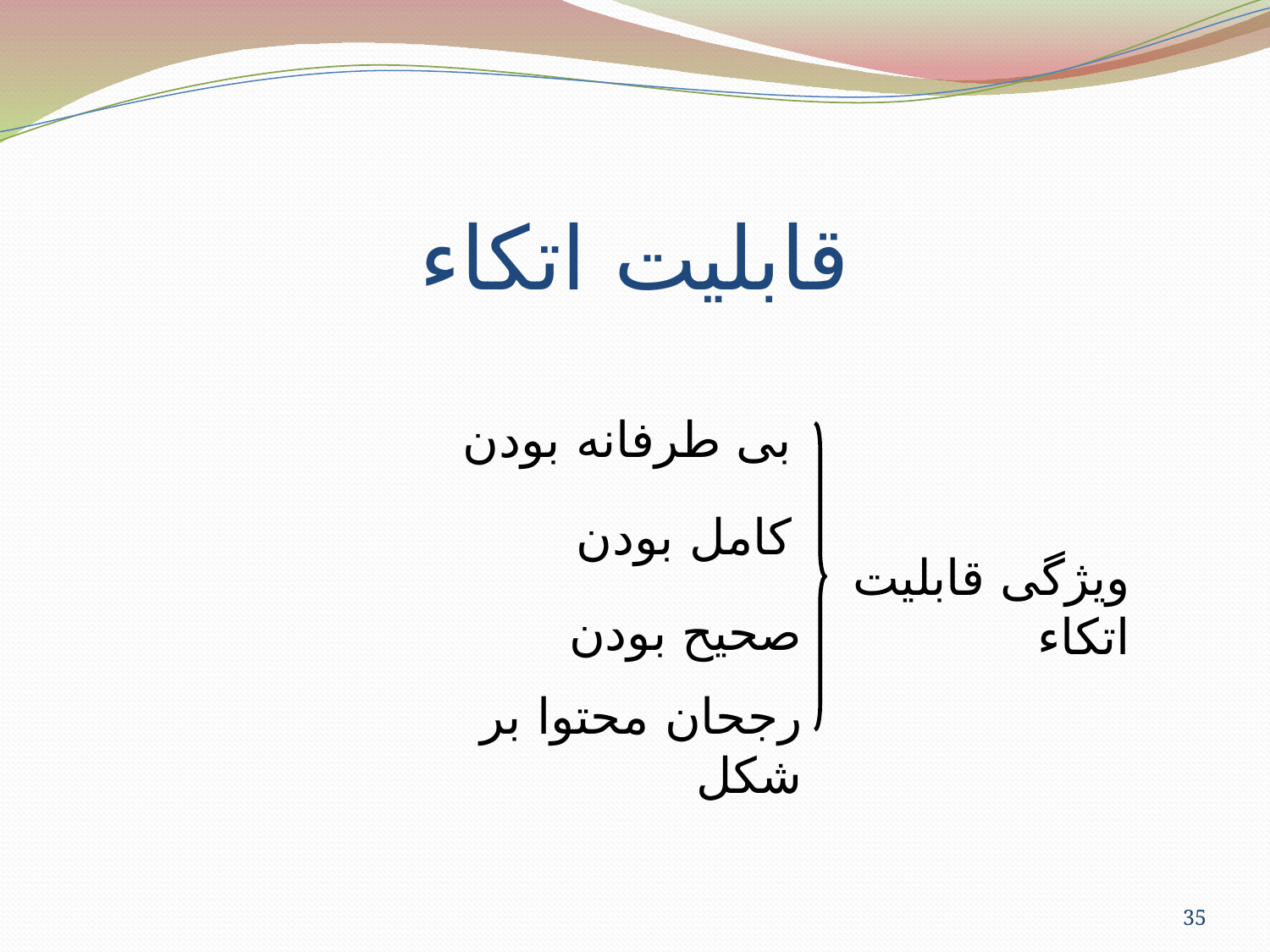

قابلیت اتکاء
بی طرفانه بودن

کامل بودن
ویژگی قابلیت اتکاء
صحیح بودن
رجحان محتوا بر شکل
35